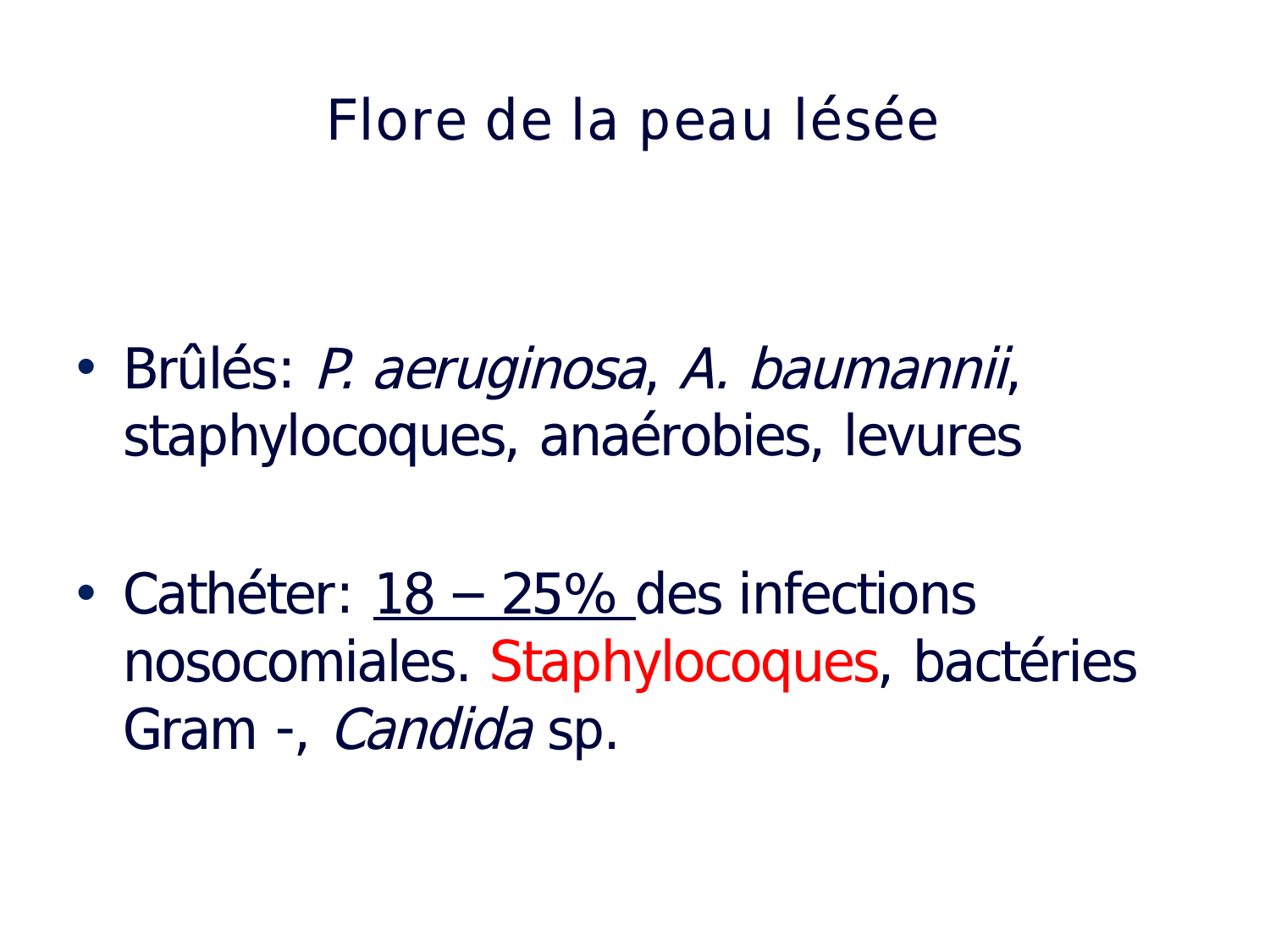

# Flore de la peau lésée
Brûlés: P. aeruginosa, A. baumannii, staphylocoques, anaérobies, levures

Cathéter: 18 – 25% des infections nosocomiales. Staphylocoques, bactéries Gram -, Candida sp.